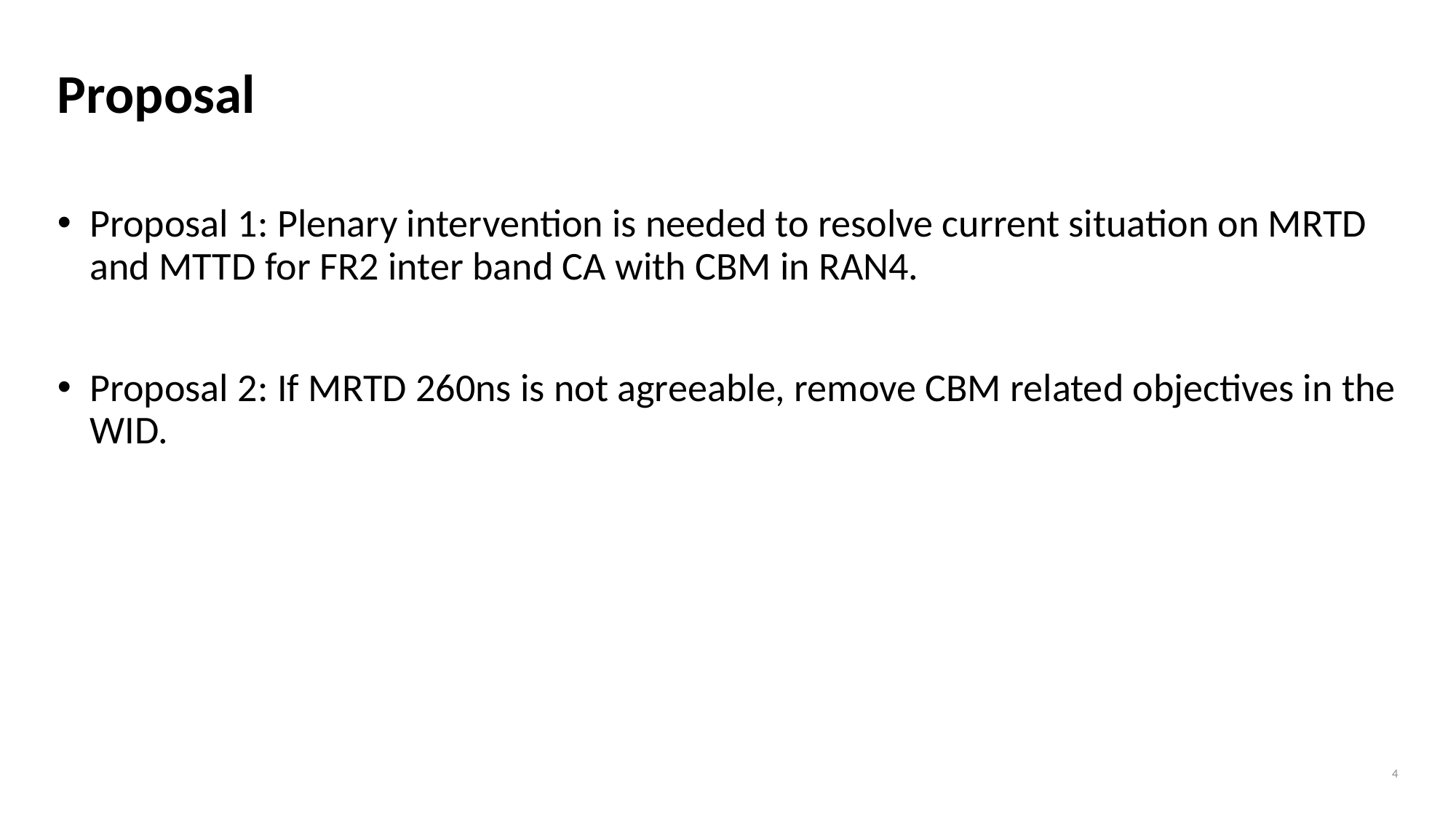

# Proposal
Proposal 1: Plenary intervention is needed to resolve current situation on MRTD and MTTD for FR2 inter band CA with CBM in RAN4.

Proposal 2: If MRTD 260ns is not agreeable, remove CBM related objectives in the WID.

4